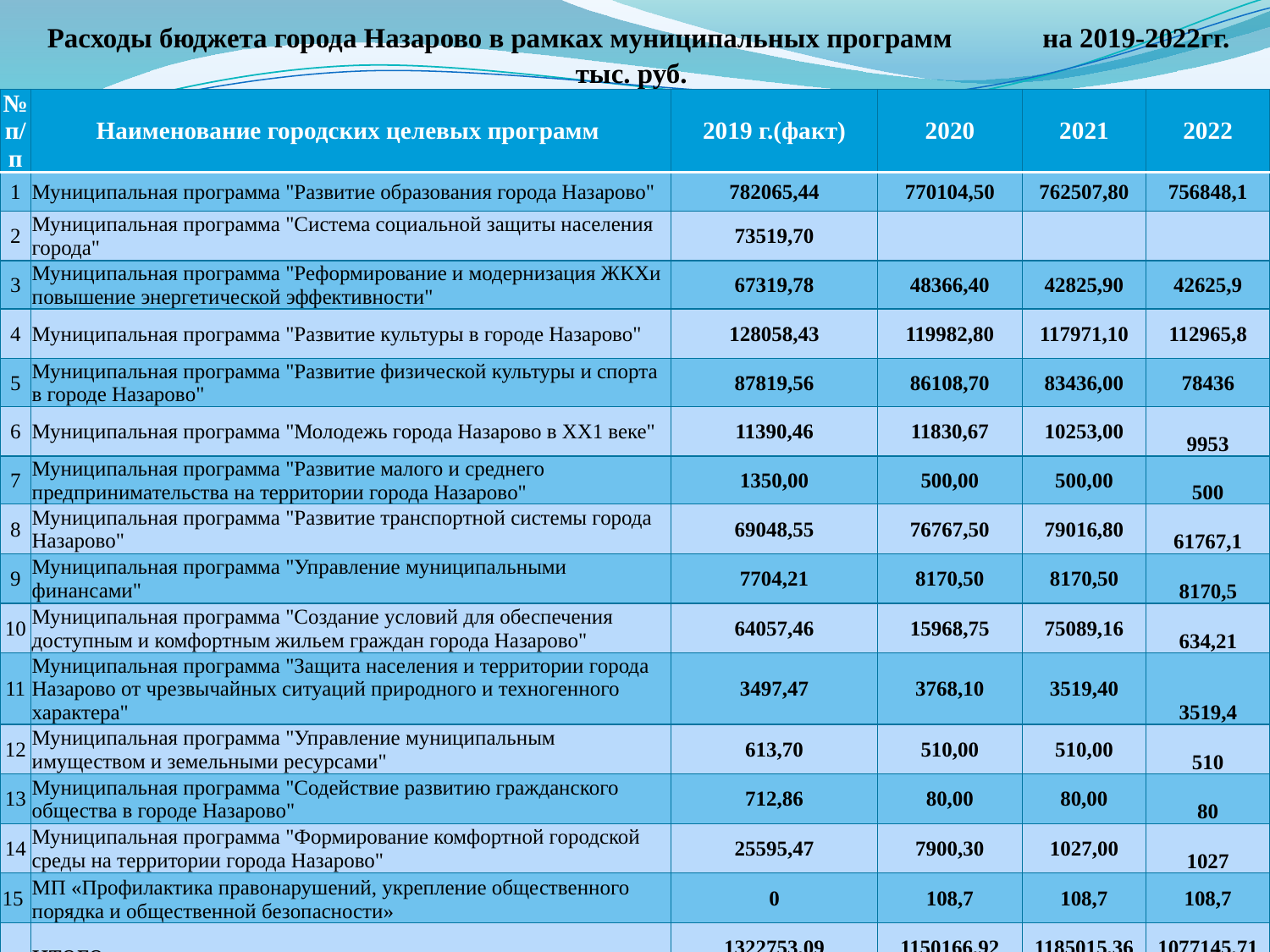

# Расходы бюджета города Назарово в рамках муниципальных программ             на 2019-2022гг. тыс. руб.
| № п/п | Наименование городских целевых программ | 2019 г.(факт) | 2020 | 2021 | 2022 |
| --- | --- | --- | --- | --- | --- |
| 1 | Муниципальная программа "Развитие образования города Назарово" | 782065,44 | 770104,50 | 762507,80 | 756848,1 |
| 2 | Муниципальная программа "Система социальной защиты населения города" | 73519,70 |  |  |  |
| 3 | Муниципальная программа "Реформирование и модернизация ЖКХи повышение энергетической эффективности" | 67319,78 | 48366,40 | 42825,90 | 42625,9 |
| 4 | Муниципальная программа "Развитие культуры в городе Назарово" | 128058,43 | 119982,80 | 117971,10 | 112965,8 |
| 5 | Муниципальная программа "Развитие физической культуры и спорта в городе Назарово" | 87819,56 | 86108,70 | 83436,00 | 78436 |
| 6 | Муниципальная программа "Молодежь города Назарово в ХХ1 веке" | 11390,46 | 11830,67 | 10253,00 | 9953 |
| 7 | Муниципальная программа "Развитие малого и среднего предпринимательства на территории города Назарово" | 1350,00 | 500,00 | 500,00 | 500 |
| 8 | Муниципальная программа "Развитие транспортной системы города Назарово" | 69048,55 | 76767,50 | 79016,80 | 61767,1 |
| 9 | Муниципальная программа "Управление муниципальными финансами" | 7704,21 | 8170,50 | 8170,50 | 8170,5 |
| 10 | Муниципальная программа "Создание условий для обеспечения доступным и комфортным жильем граждан города Назарово" | 64057,46 | 15968,75 | 75089,16 | 634,21 |
| 11 | Муниципальная программа "Защита населения и территории города Назарово от чрезвычайных ситуаций природного и техногенного характера" | 3497,47 | 3768,10 | 3519,40 | 3519,4 |
| 12 | Муниципальная программа "Управление муниципальным имуществом и земельными ресурсами" | 613,70 | 510,00 | 510,00 | 510 |
| 13 | Муниципальная программа "Содействие развитию гражданского общества в городе Назарово" | 712,86 | 80,00 | 80,00 | 80 |
| 14 | Муниципальная программа "Формирование комфортной городской среды на территории города Назарово" | 25595,47 | 7900,30 | 1027,00 | 1027 |
| 15 | МП «Профилактика правонарушений, укрепление общественного порядка и общественной безопасности» | 0 | 108,7 | 108,7 | 108,7 |
|  | ИТОГО | 1322753,09 | 1150166,92 | 1185015,36 | 1077145,71 |